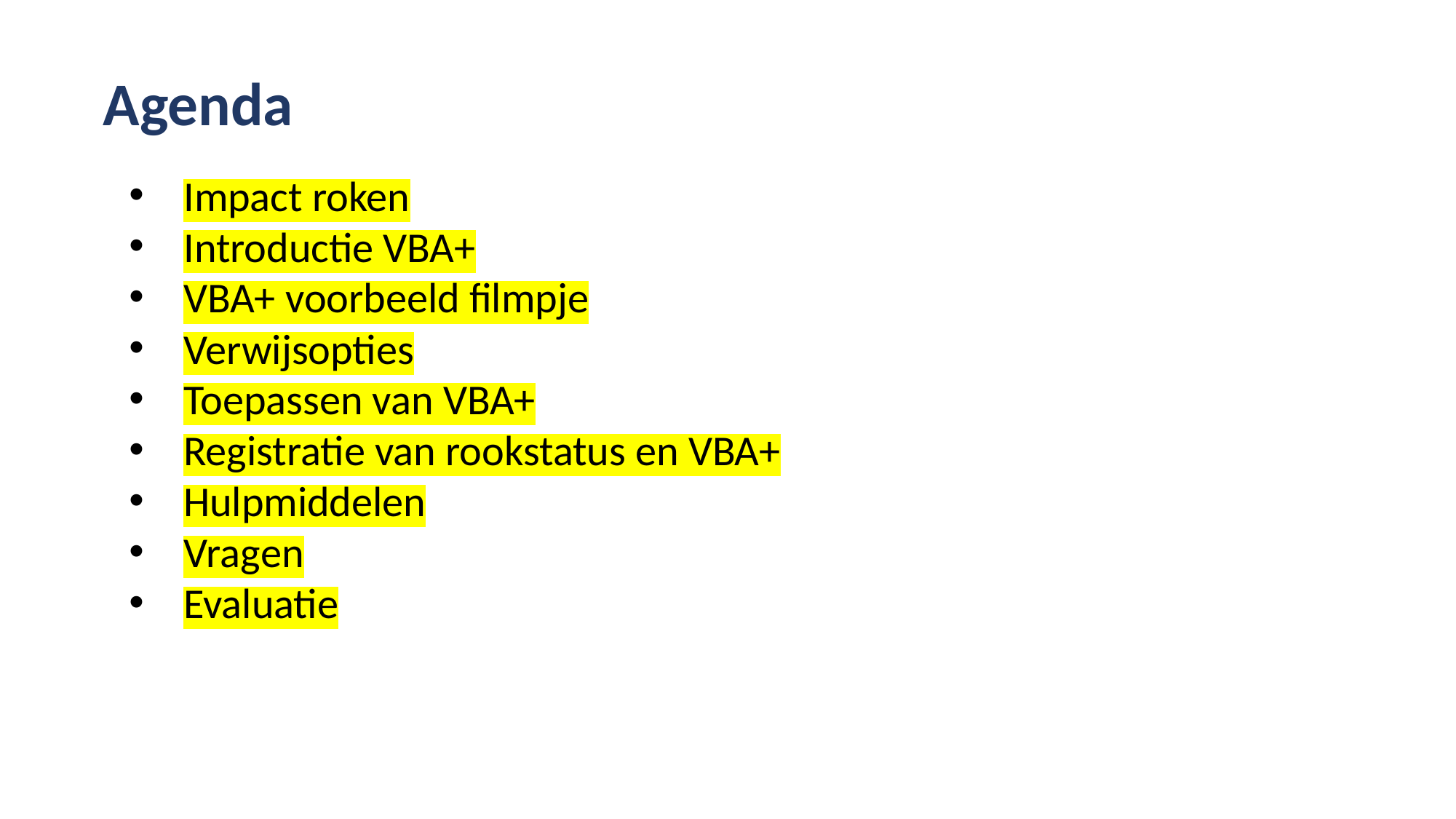

Agenda
Impact roken
Introductie VBA+
VBA+ voorbeeld filmpje
Verwijsopties
Toepassen van VBA+
Registratie van rookstatus en VBA+
Hulpmiddelen
Vragen
Evaluatie